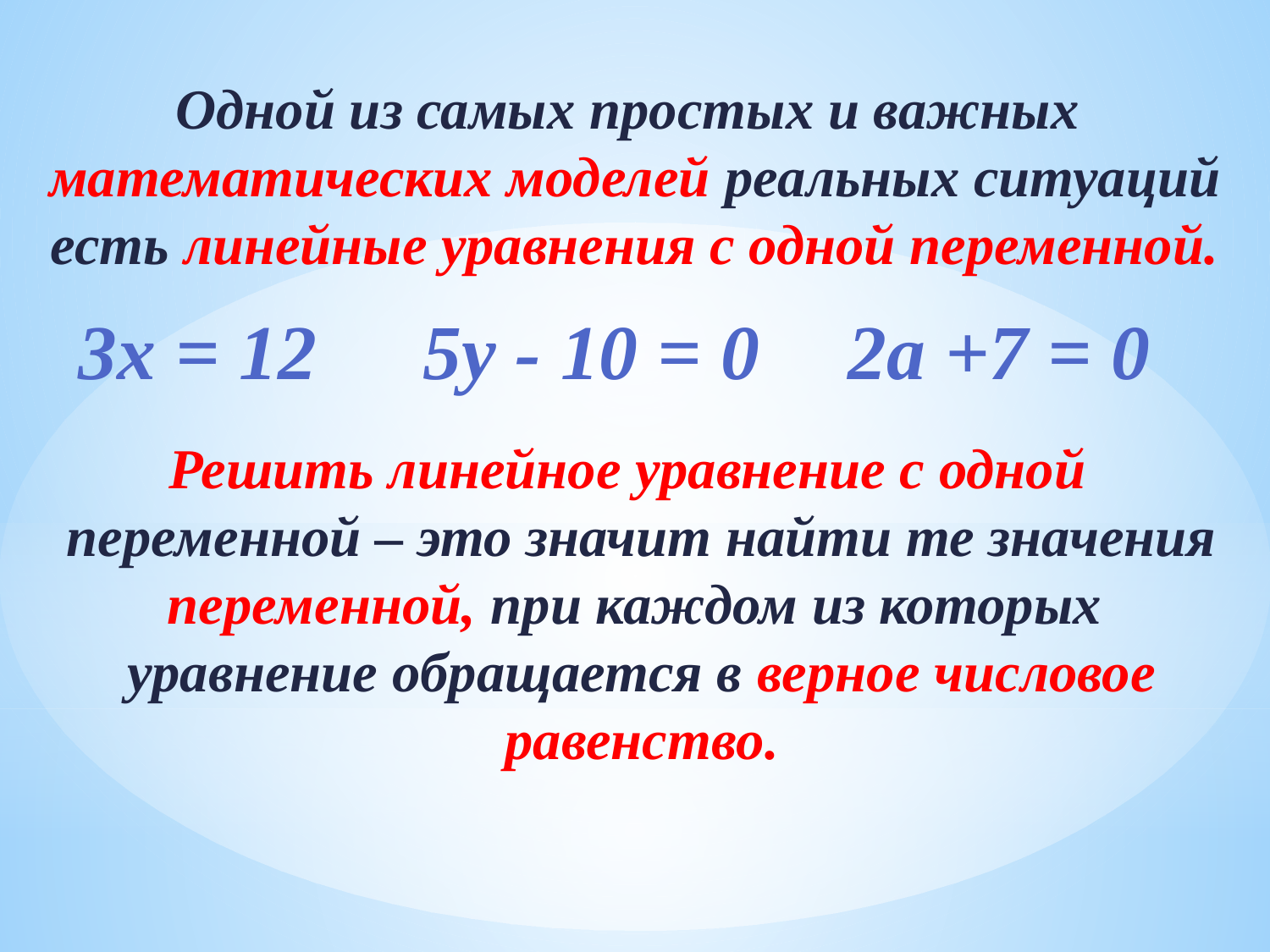

Одной из самых простых и важных  математических моделей реальных ситуаций есть линейные уравнения с одной переменной.
3х = 12
5у - 10 = 0
2а +7 = 0
Решить линейное уравнение с одной
 переменной – это значит найти те значения
 переменной, при каждом из которых
 уравнение обращается в верное числовое
 равенство.